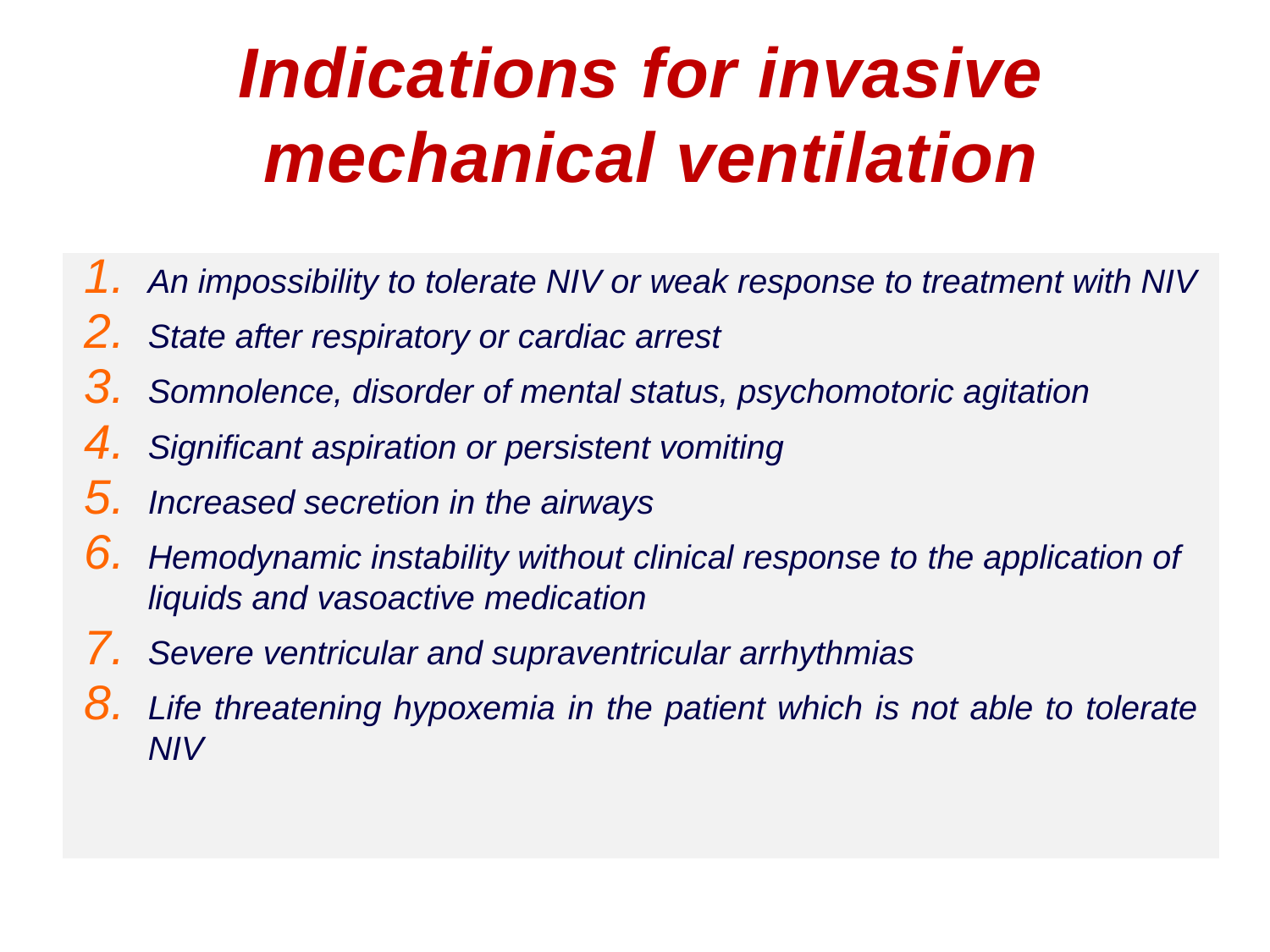

# Indications for invasive mechanical ventilation
An impossibility to tolerate NIV or weak response to treatment with NIV
State after respiratory or cardiac arrest
Somnolence, disorder of mental status, psychomotoric agitation
Significant aspiration or persistent vomiting
Increased secretion in the airways
Hemodynamic instability without clinical response to the application of liquids and vasoactive medication
Severe ventricular and supraventricular arrhythmias
Life threatening hypoxemia in the patient which is not able to tolerate NIV